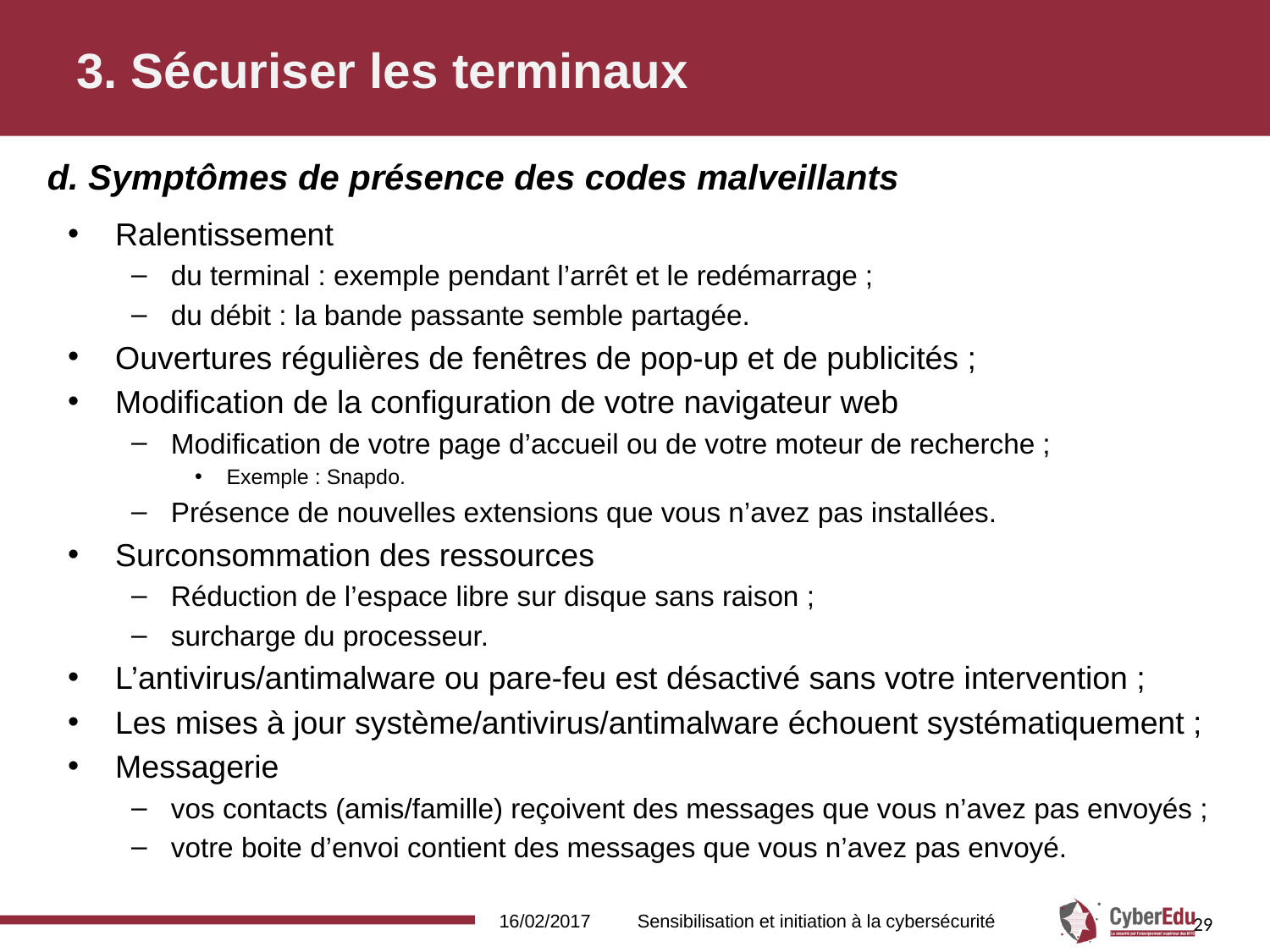

# 3. Sécuriser les terminaux
d. Symptômes de présence des codes malveillants
Ralentissement
du terminal : exemple pendant l’arrêt et le redémarrage ;
du débit : la bande passante semble partagée.
Ouvertures régulières de fenêtres de pop-up et de publicités ;
Modification de la configuration de votre navigateur web
Modification de votre page d’accueil ou de votre moteur de recherche ;
Exemple : Snapdo.
Présence de nouvelles extensions que vous n’avez pas installées.
Surconsommation des ressources
Réduction de l’espace libre sur disque sans raison ;
surcharge du processeur.
L’antivirus/antimalware ou pare-feu est désactivé sans votre intervention ;
Les mises à jour système/antivirus/antimalware échouent systématiquement ;
Messagerie
vos contacts (amis/famille) reçoivent des messages que vous n’avez pas envoyés ;
votre boite d’envoi contient des messages que vous n’avez pas envoyé.

16/02/2017
Sensibilisation et initiation à la cybersécurité